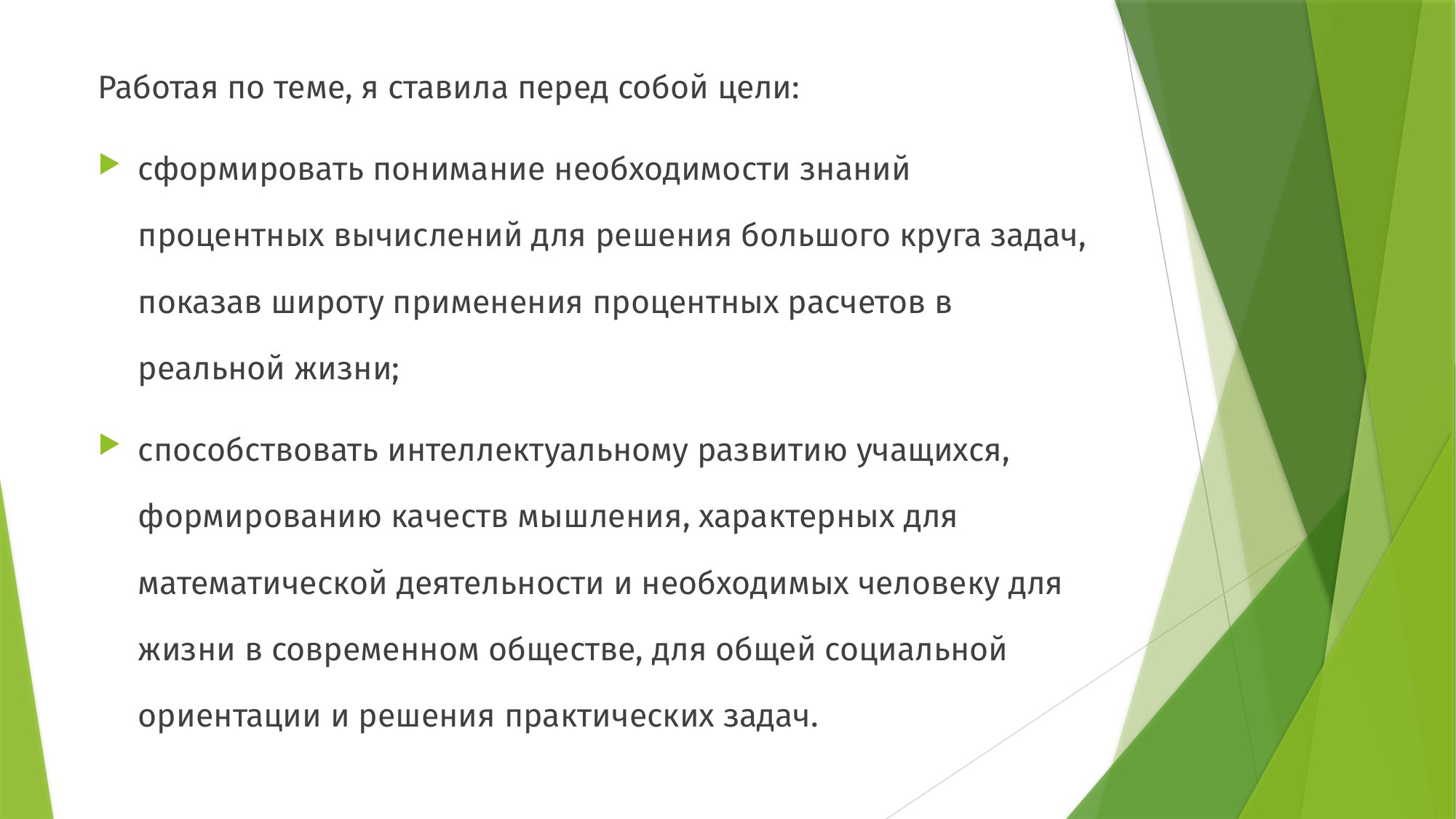

Работая по теме, я ставила перед собой цели:
сформировать понимание необходимости знаний процентных вычислений для решения большого круга задач, показав широту применения процентных расчетов в реальной жизни;
способствовать интеллектуальному развитию учащихся, формированию качеств мышления, характерных для математической деятельности и необходимых человеку для жизни в современном обществе, для общей социальной ориентации и решения практических задач.